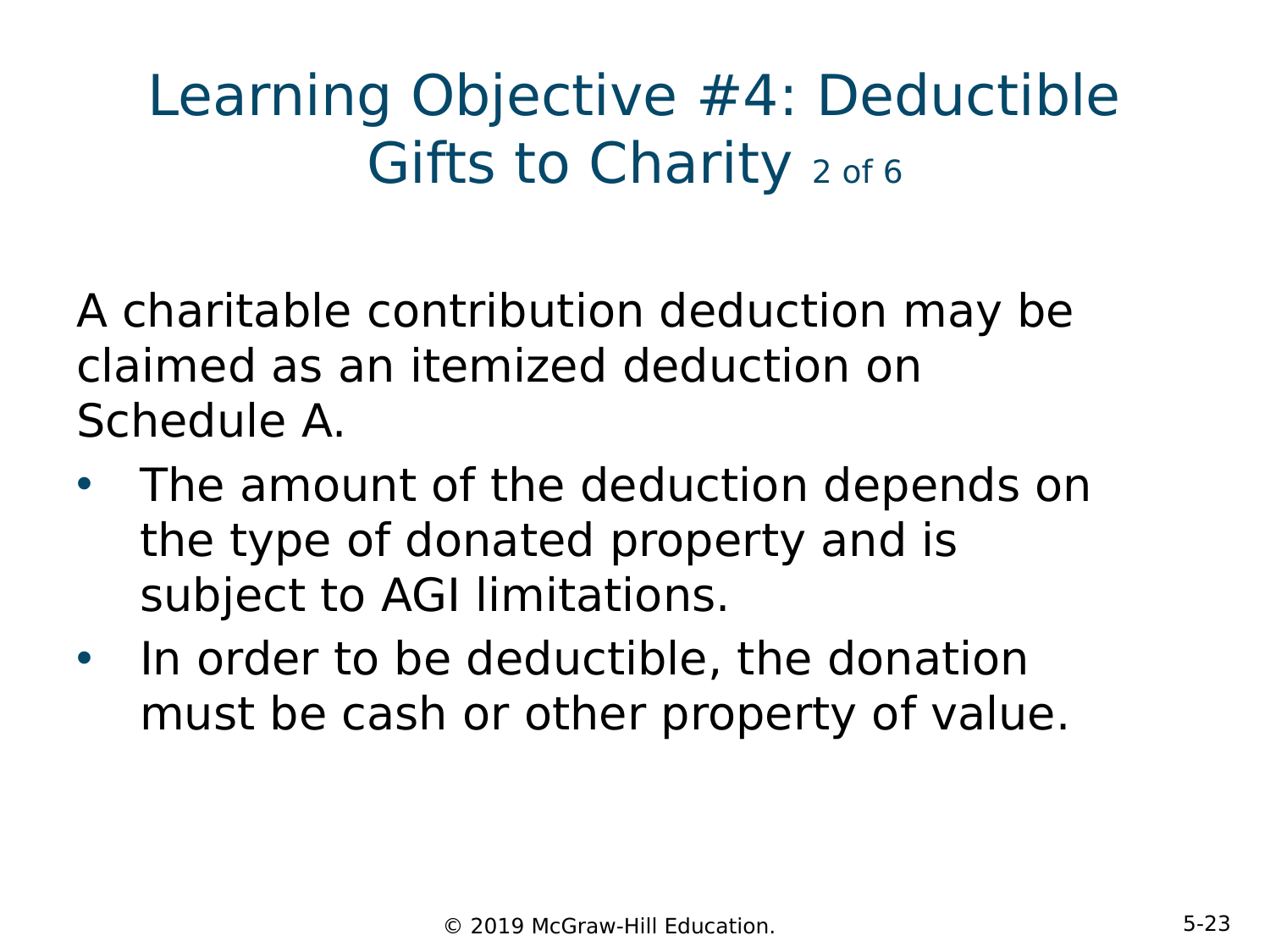

# Learning Objective #4: Deductible Gifts to Charity 2 of 6
A charitable contribution deduction may be claimed as an itemized deduction on Schedule A.
The amount of the deduction depends on the type of donated property and is subject to AGI limitations.
In order to be deductible, the donation must be cash or other property of value.